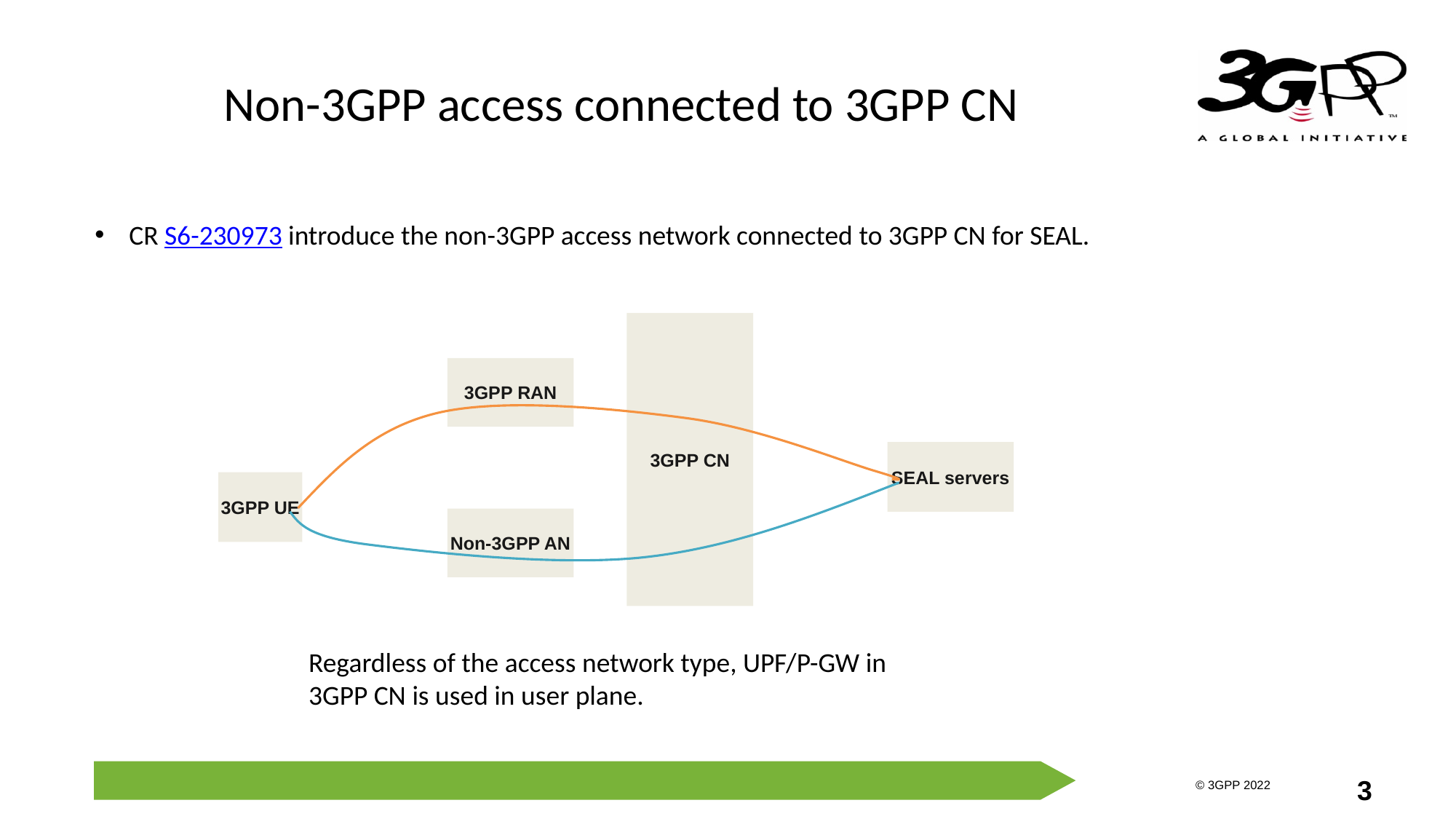

# Non-3GPP access connected to 3GPP CN
CR S6-230973 introduce the non-3GPP access network connected to 3GPP CN for SEAL.

3GPP CN
3GPP RAN

SEAL servers
3GPP UE

Non-3GPP AN
Regardless of the access network type, UPF/P-GW in 3GPP CN is used in user plane.